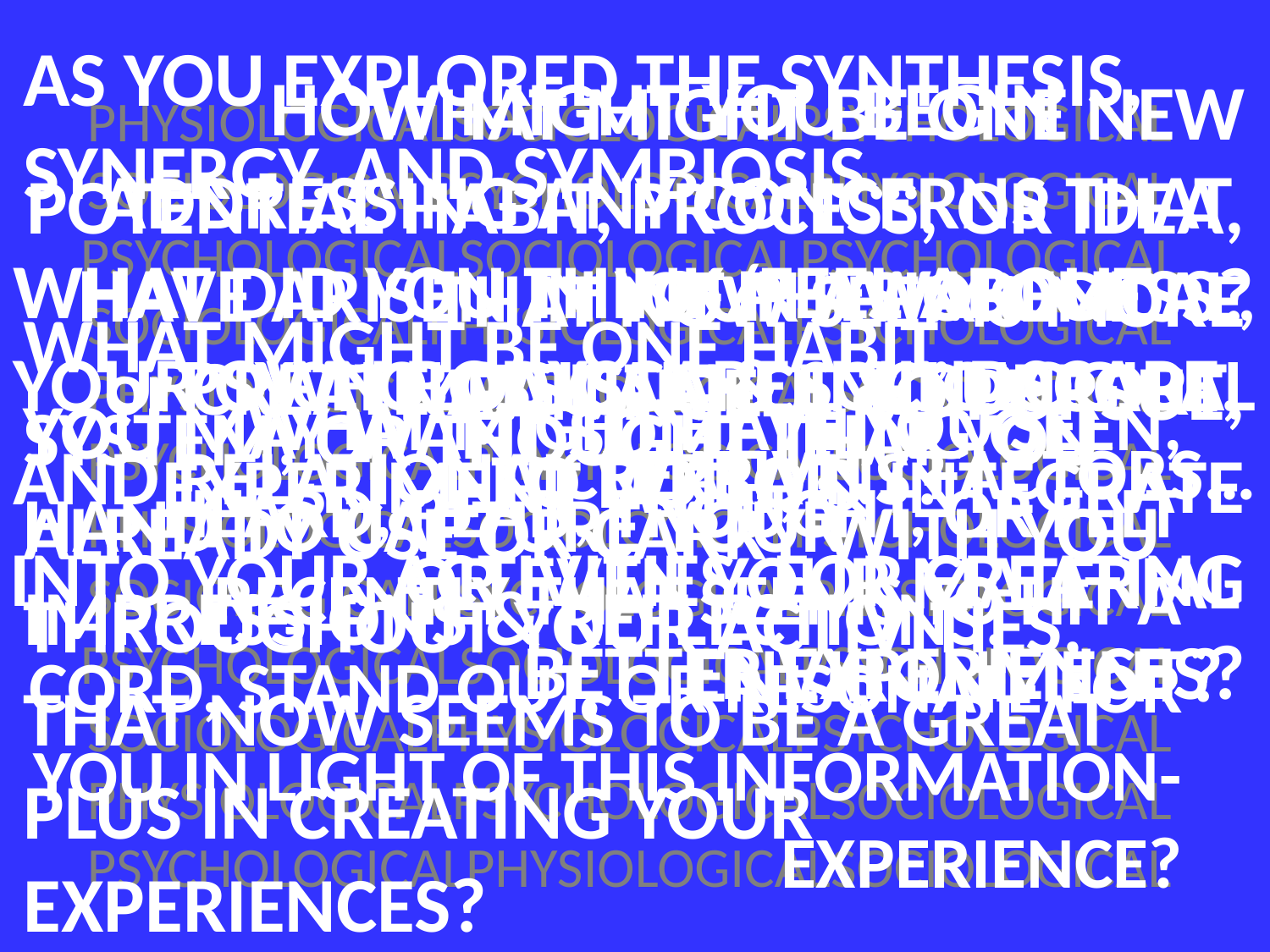

HOW MIGHT YOU BEGIN ADDRESSING ANY CONCERNS THAT HAVE ARISEN IN YOUR AWARENESS? or CREATE ASSISTANCE & SUPPORT TO DO SO?
WHAT MIGHT BE ONE NEW POTENTIAL HABIT, PROCESS, OR IDEA, THAT NOW SEEMS MORE MEANINGFUL TO PURSUE, EXPERIMENT WITH, & INTEGRATE INTO YOUR ACTIVITIES, FOR CREATING BETTER EXPERIENCES?
AS YOU EXPLORED THE SYNTHESIS, SYNERGY, AND SYMBIOSIS…
PHYSIOLOGICALSOCIOLOGICALPSYCHOLOGICAL
SOCIOLOGICALPSYCHOLOGICALPHYSIOLOGICAL
PSYCHOLOGICALSOCIOLOGICALPSYCHOLOGICAL
SOCIOLOGICALPHYSIOLOGICALPSYCHOLOGICAL
PHYSIOLOGICALPSYCHOLOGICALSOCIOLOGICAL
PSYCHOLOGICALPHYSIOLOGICALSOCIOLOGICAL
PHYSIOLOGICALSOCIOLOGICALPSYCHOLOGICAL
SOCIOLOGICALPSYCHOLOGICALPHYSIOLOGICAL
PSYCHOLOGICALSOCIOLOGICALPSYCHOLOGICAL
SOCIOLOGICALPHYSIOLOGICALPSYCHOLOGICAL
PHYSIOLOGICALPSYCHOLOGICALSOCIOLOGICAL
PSYCHOLOGICALPHYSIOLOGICALSOCIOLOGICAL
YOU MAY WANT SOMETHING ON HAND TO CAPTURE YOUR IMPRESSIONS & REFLECTIONS.
OF PHYSIOLOGICAL, PSYCHOLOGICAL, & SOCIOLOGICAL CREATIVITY FACTORS…
# WHAT DID YOU THINK/FEEL ABOUT YOUR OWN BODYSCAPE, MINDSCAPE, AND RELATIONAL TERRAINS?
WHAT MIGHT BE ONE HABIT,  SYSTEM, OR THOUGHT THAT YOU ALREADY USE OR CARRY WITH YOU  THROUGHOUT YOUR ACTIVITIES, THAT NOW SEEMS TO BE A GREAT PLUS IN CREATING YOUR EXPERIENCES?
WHAT MIGHT HAVE YOU SEEN, HEARD, READ, THOUGHT, OR FELT RECENTLY THAT SEEMS TO HIT A CORD, STAND OUT, OR RESONATE FOR YOU IN LIGHT OF THIS INFORMATION-EXPERIENCE?
OR EVEN YOUR MATERIAL ENVIRONMENT?